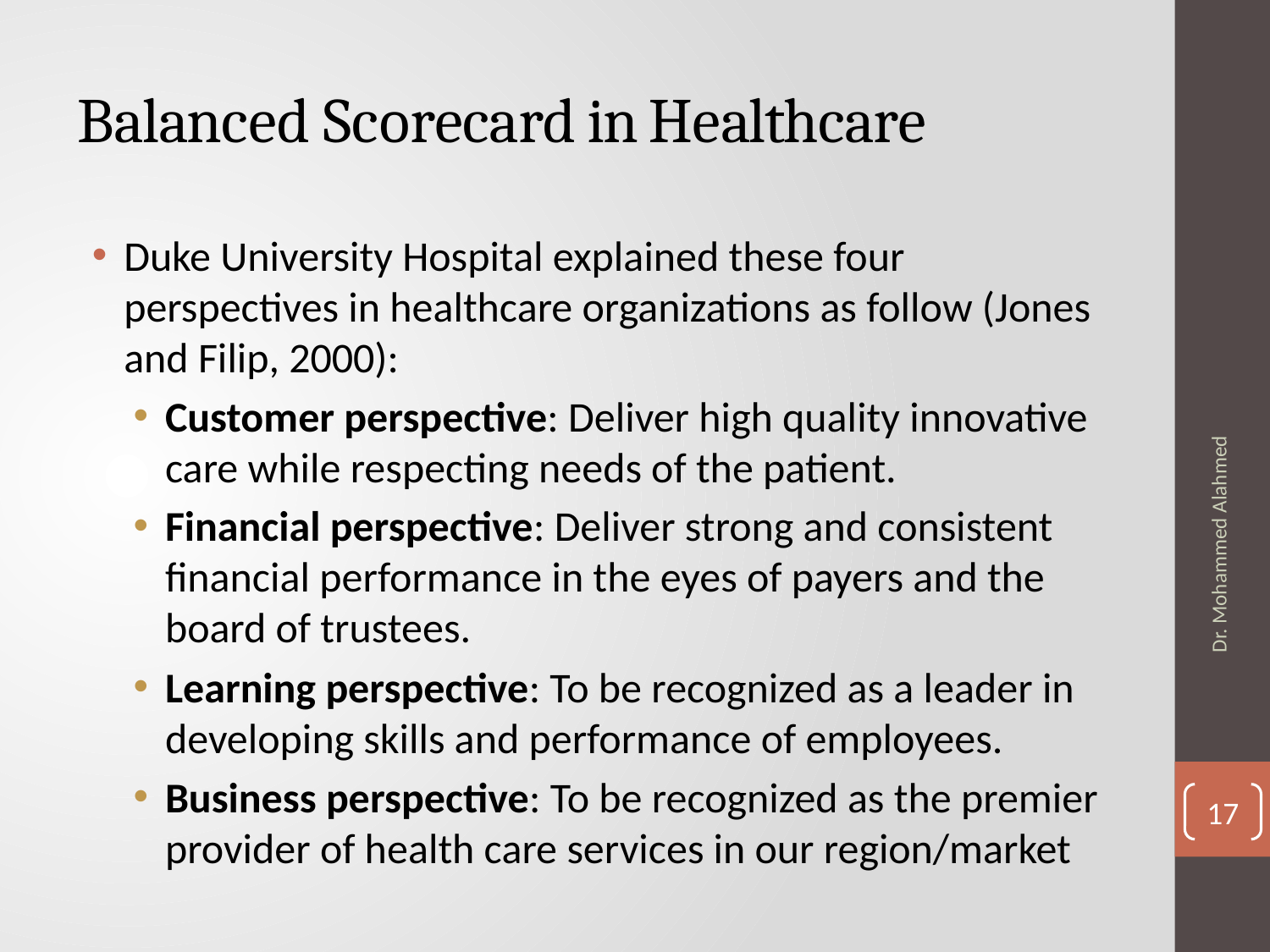

# Balanced Scorecard in Healthcare
Duke University Hospital explained these four perspectives in healthcare organizations as follow (Jones and Filip, 2000):
Customer perspective: Deliver high quality innovative care while respecting needs of the patient.
Financial perspective: Deliver strong and consistent financial performance in the eyes of payers and the board of trustees.
Learning perspective: To be recognized as a leader in developing skills and performance of employees.
Business perspective: To be recognized as the premier provider of health care services in our region/market
Dr. Mohammed Alahmed
17